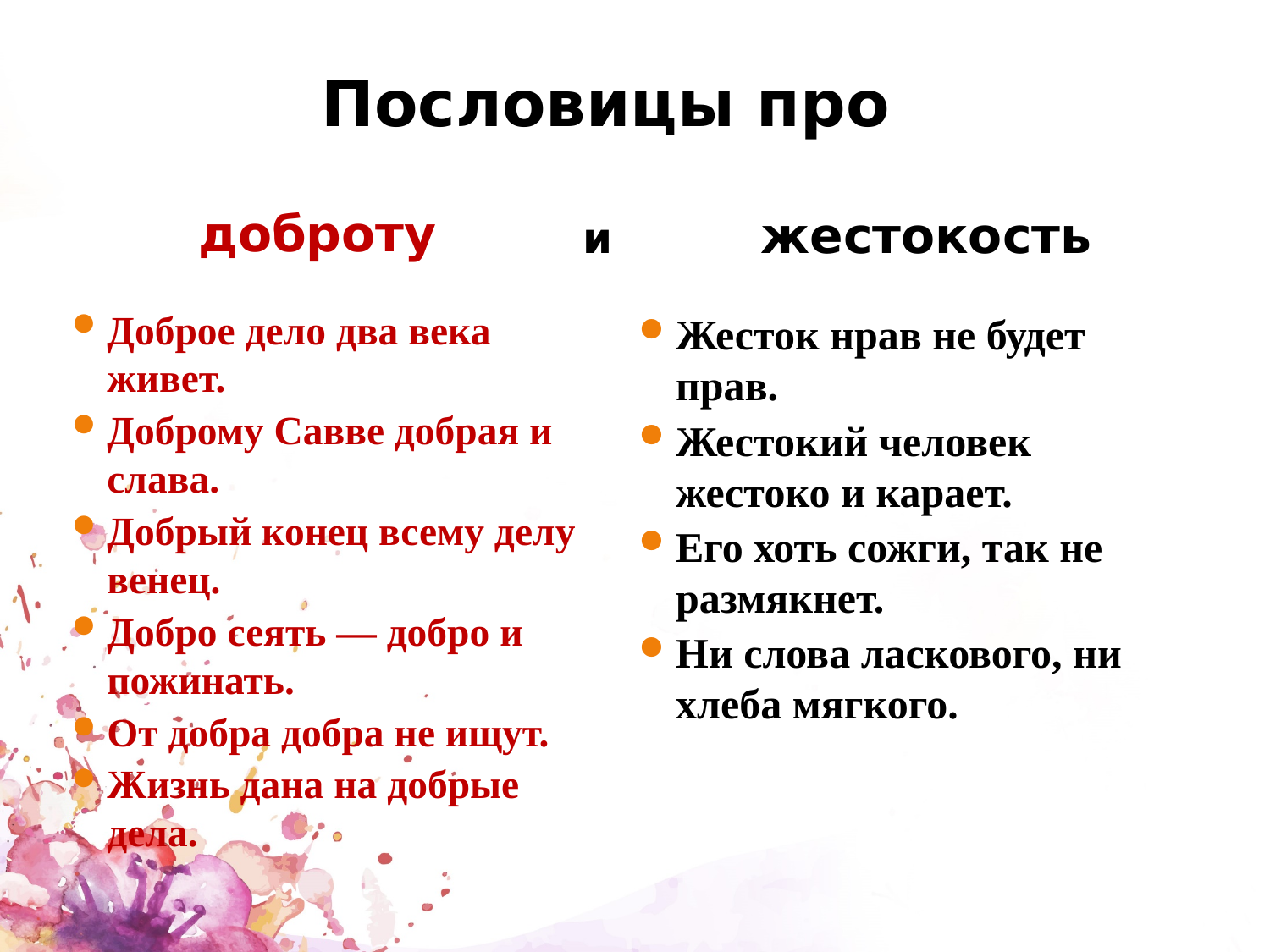

# Пословицы про
           и          жестокость
доброту
Доброе дело два века живет.
Доброму Савве добрая и слава.
Добрый конец всему делу венец.
Добро сеять — добро и пожинать.
От добра добра не ищут.
Жизнь дана на добрые дела.

Жесток нрав не будет прав.
Жестокий человек жестоко и карает.
Его хоть сожги, так не размякнет.
Ни слова ласкового, ни хлеба мягкого.